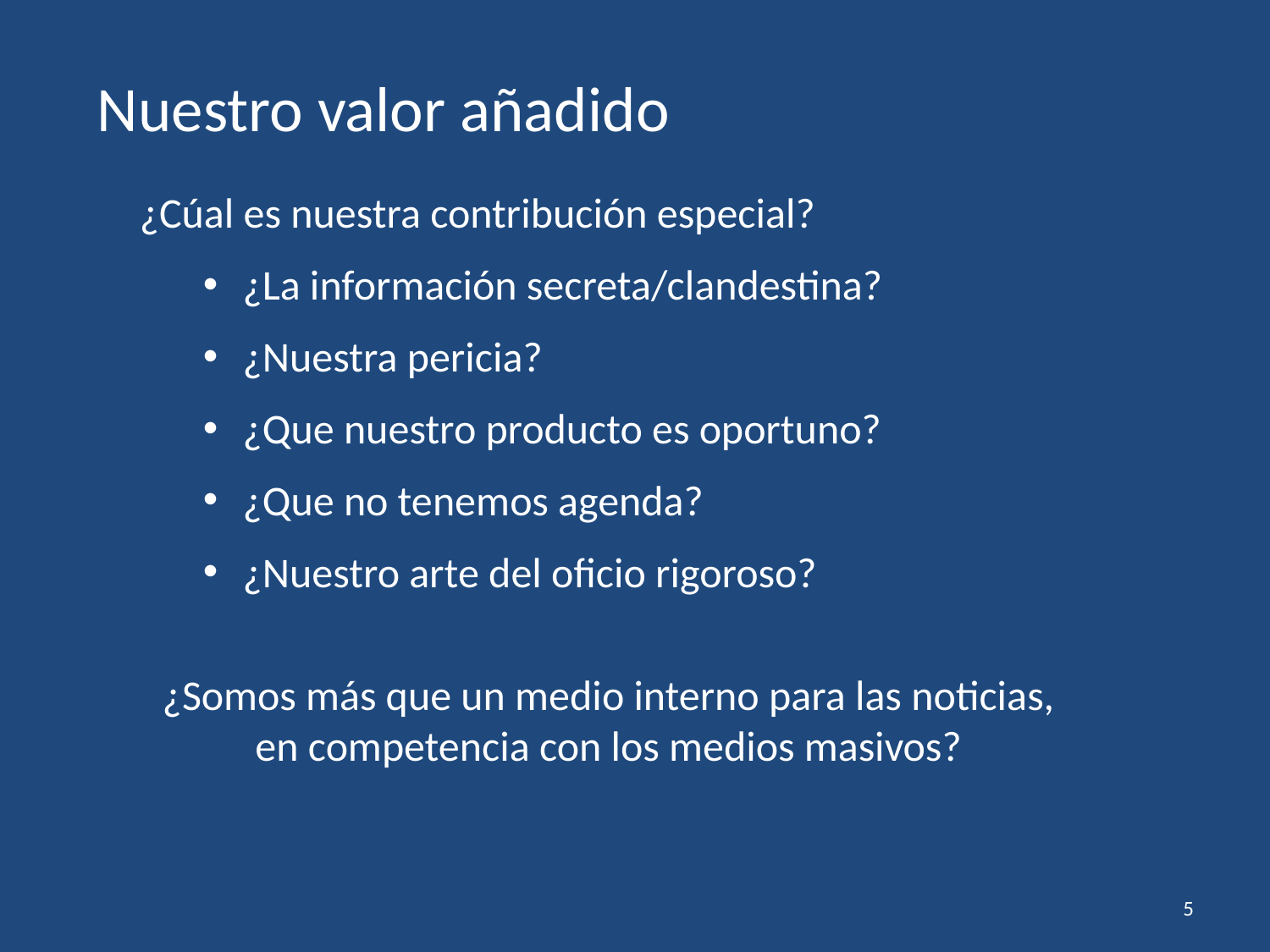

# Nuestro valor añadido
¿Cúal es nuestra contribución especial?
¿La información secreta/clandestina?
¿Nuestra pericia?
¿Que nuestro producto es oportuno?
¿Que no tenemos agenda?
¿Nuestro arte del oficio rigoroso?
¿Somos más que un medio interno para las noticias, en competencia con los medios masivos?
5